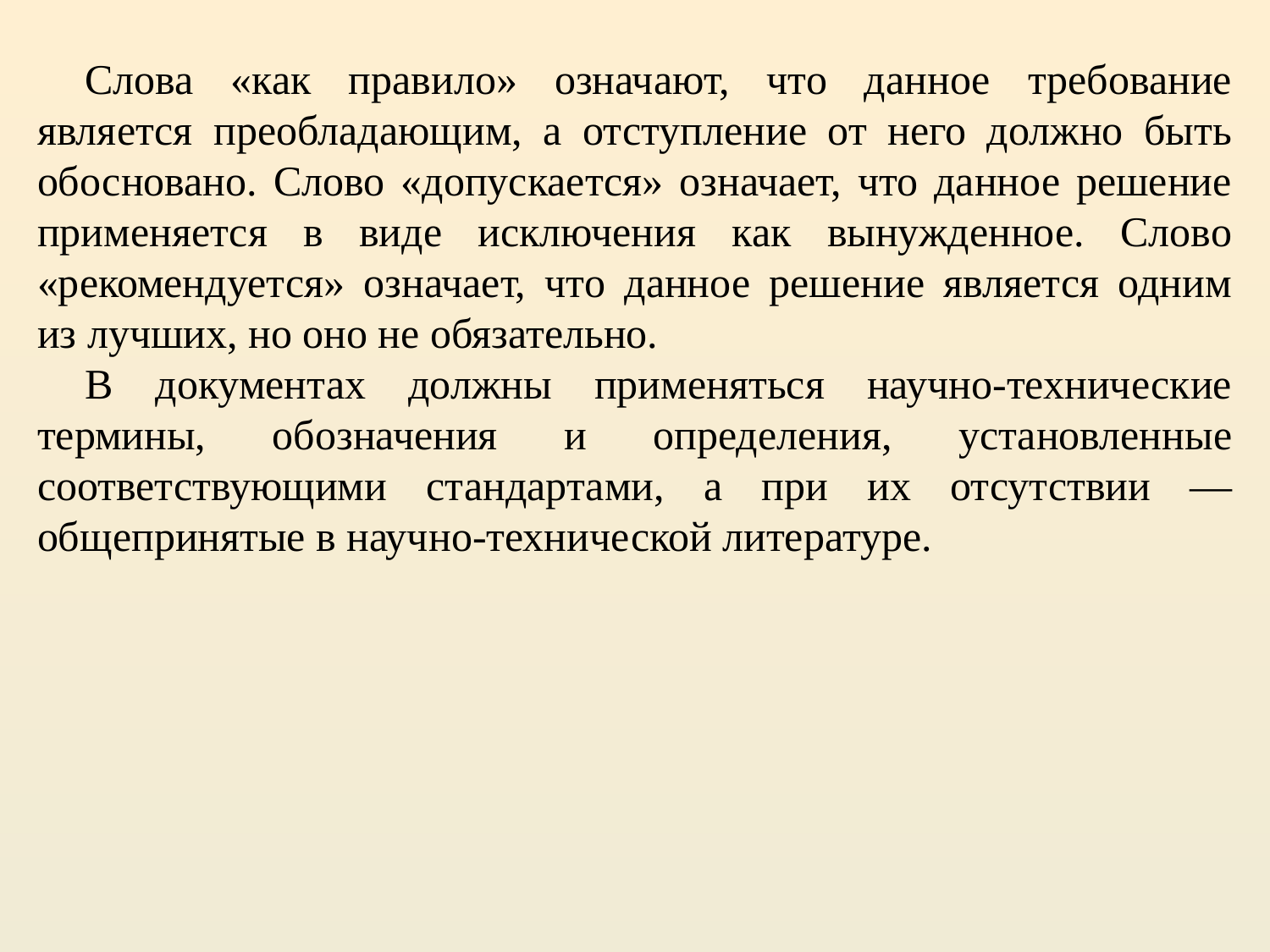

Слова «как правило» означают, что данное требование является преобладающим, а отступление от него должно быть обосновано. Слово «допускается» означает, что данное решение применяется в виде исключения как вынужденное. Слово «рекомендуется» означает, что данное решение является одним из лучших, но оно не обязательно.
В документах должны применяться научно-технические термины, обозначения и определения, установленные соответствующими стандартами, а при их отсутствии — общепринятые в научно-технической литературе.